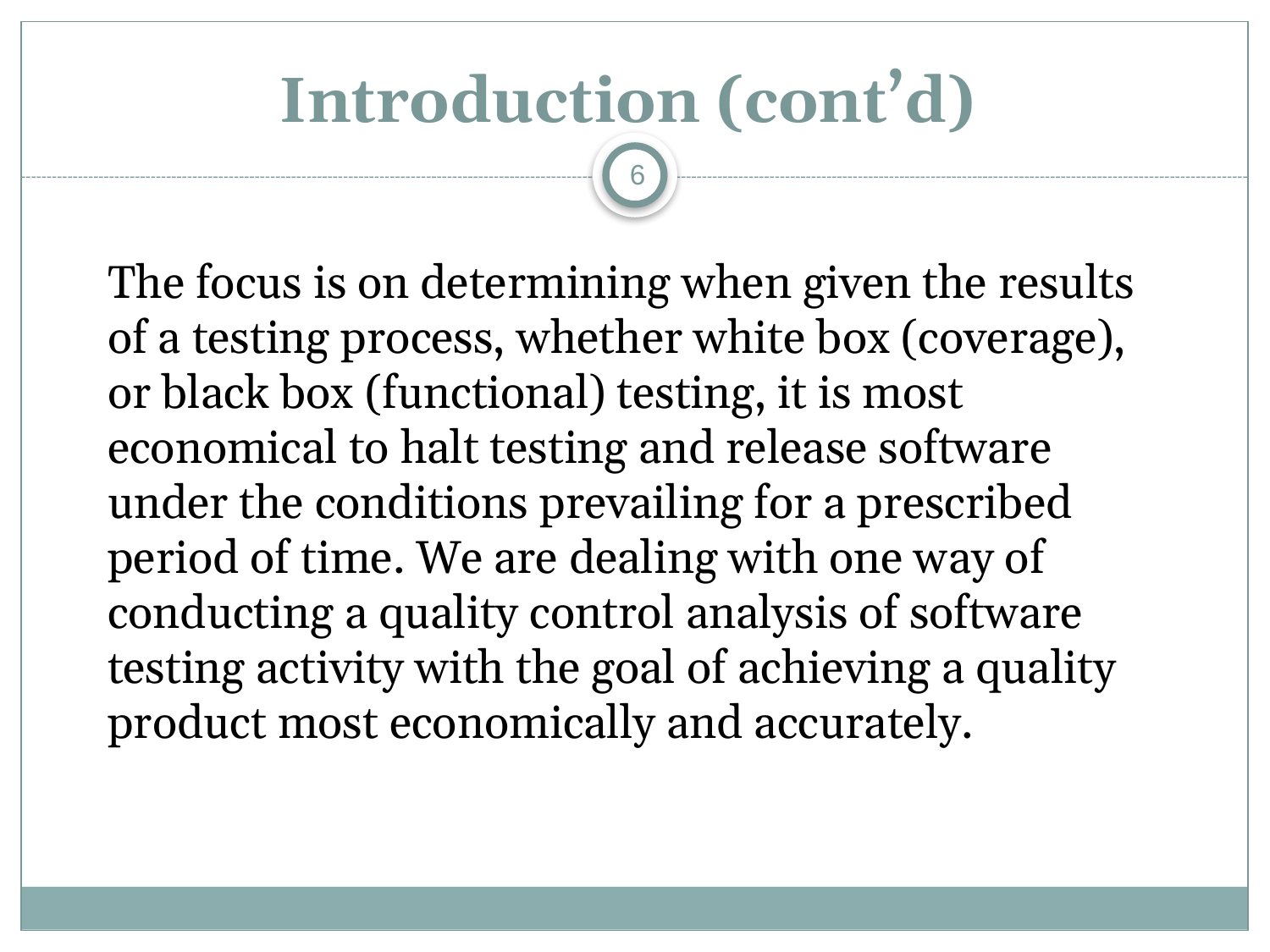

# Introduction (cont’d)
6
The focus is on determining when given the results of a testing process, whether white box (coverage), or black box (functional) testing, it is most economical to halt testing and release software under the conditions prevailing for a prescribed period of time. We are dealing with one way of conducting a quality control analysis of software testing activity with the goal of achieving a quality product most economically and accurately.